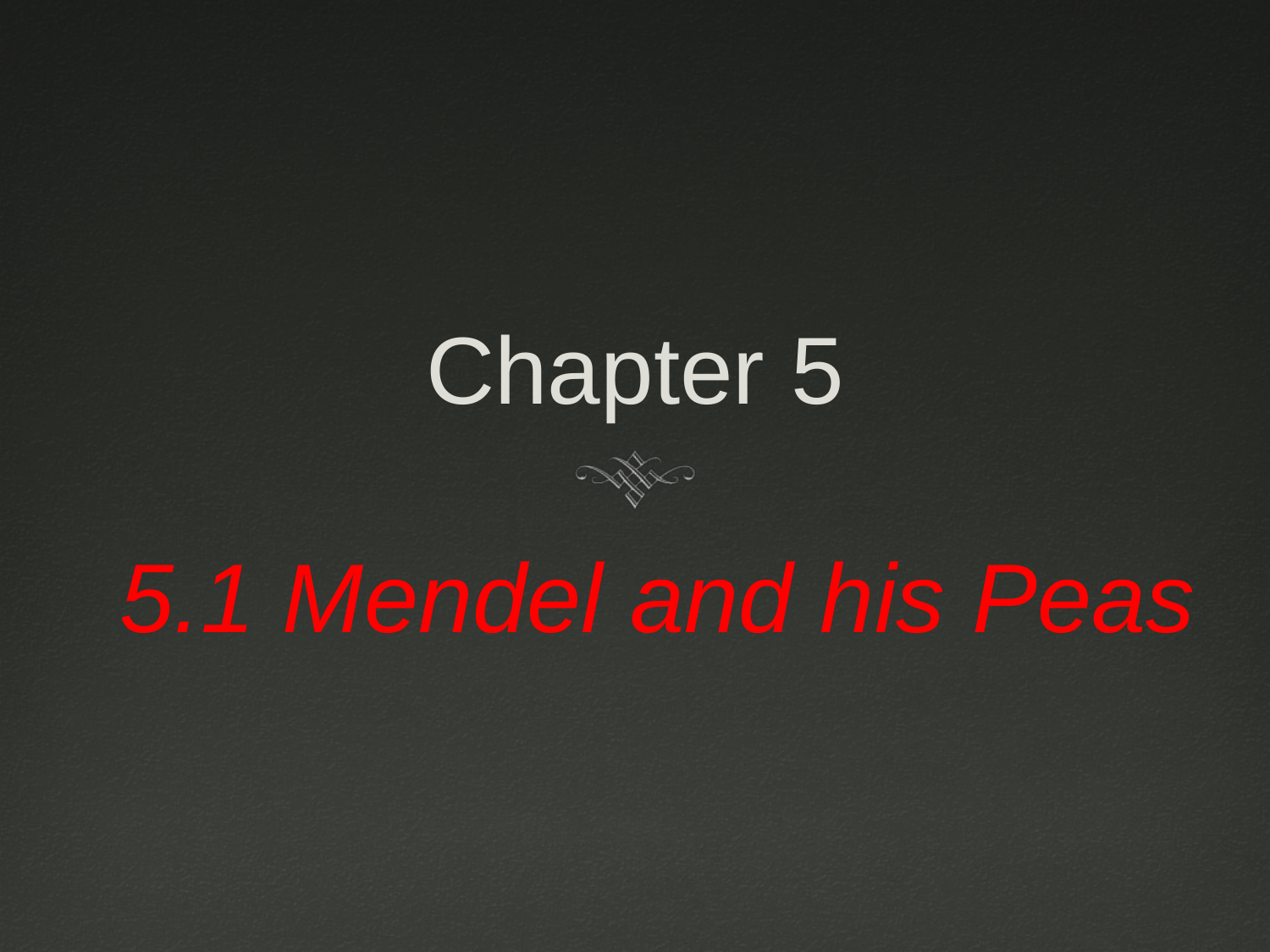

# Chapter 5
5.1 Mendel and his Peas